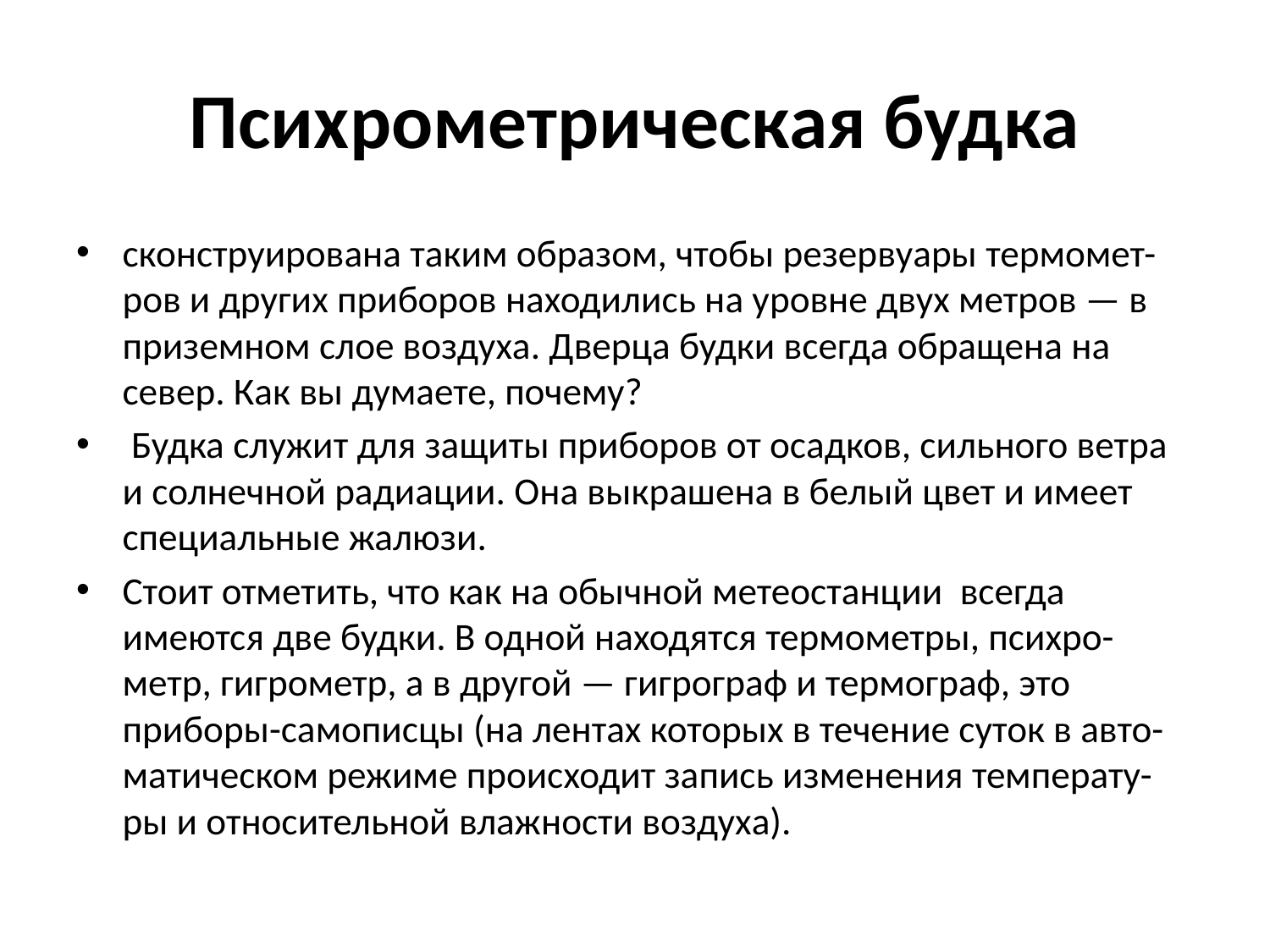

# Психрометрическая будка
сконструирована таким образом, чтобы резервуары термомет-ров и других приборов находились на уровне двух метров — в приземном слое воздуха. Дверца будки всегда обращена на север. Как вы думаете, почему?
 Будка служит для защиты приборов от осадков, сильного ветра и солнечной радиации. Она выкрашена в белый цвет и имеет специальные жалюзи.
Стоит отметить, что как на обычной метеостанции  всегда имеются две будки. В одной находятся термометры, психро-метр, гигрометр, а в другой — гигрограф и термограф, это приборы-самописцы (на лентах которых в течение суток в авто-матическом режиме происходит запись изменения температу-ры и относительной влажности воздуха).